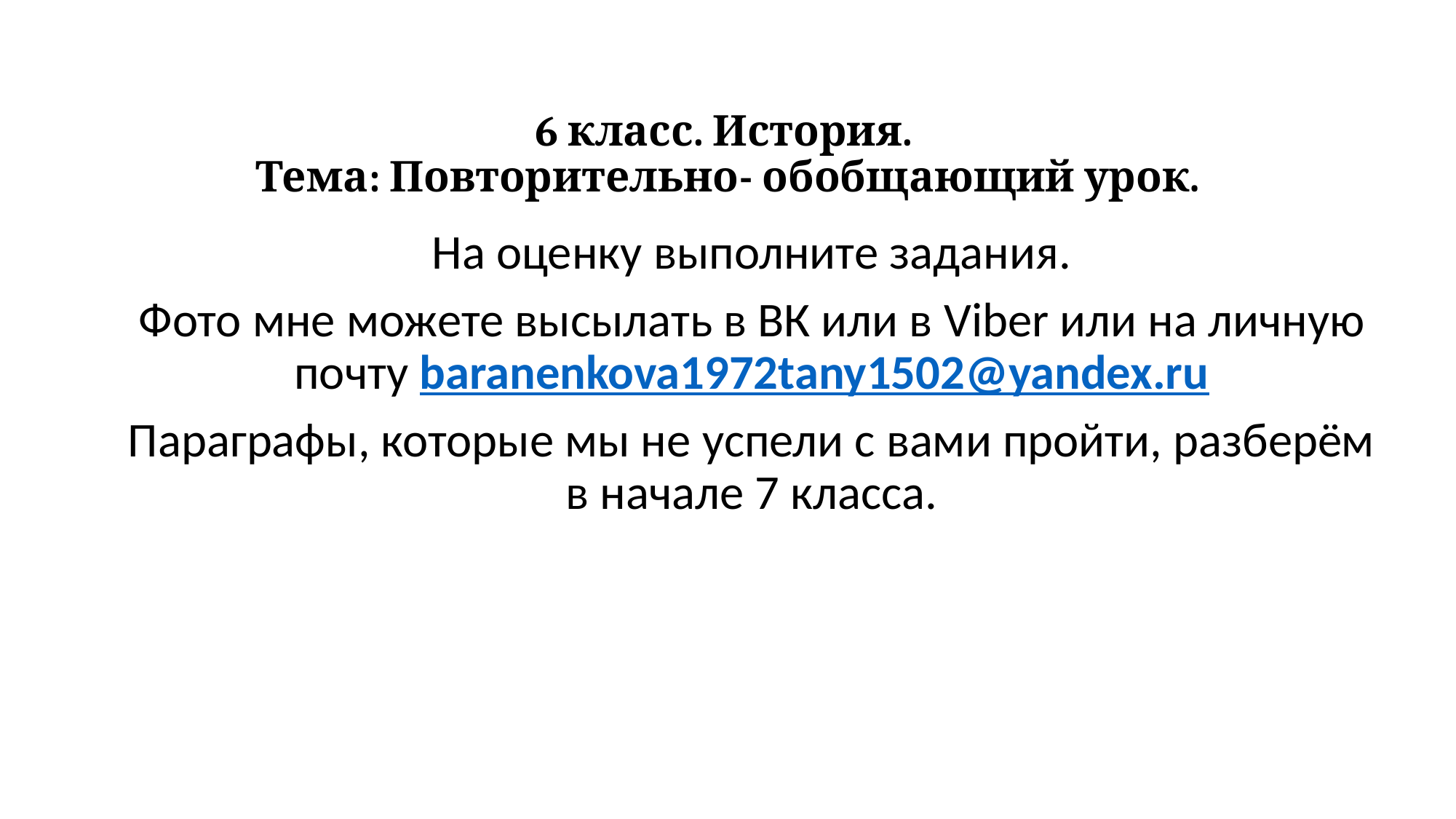

# 6 класс. История. Тема: Повторительно- обобщающий урок.
На оценку выполните задания.
Фото мне можете высылать в ВК или в Viber или на личную почту baranenkova1972tany1502@yandex.ru
Параграфы, которые мы не успели с вами пройти, разберём в начале 7 класса.